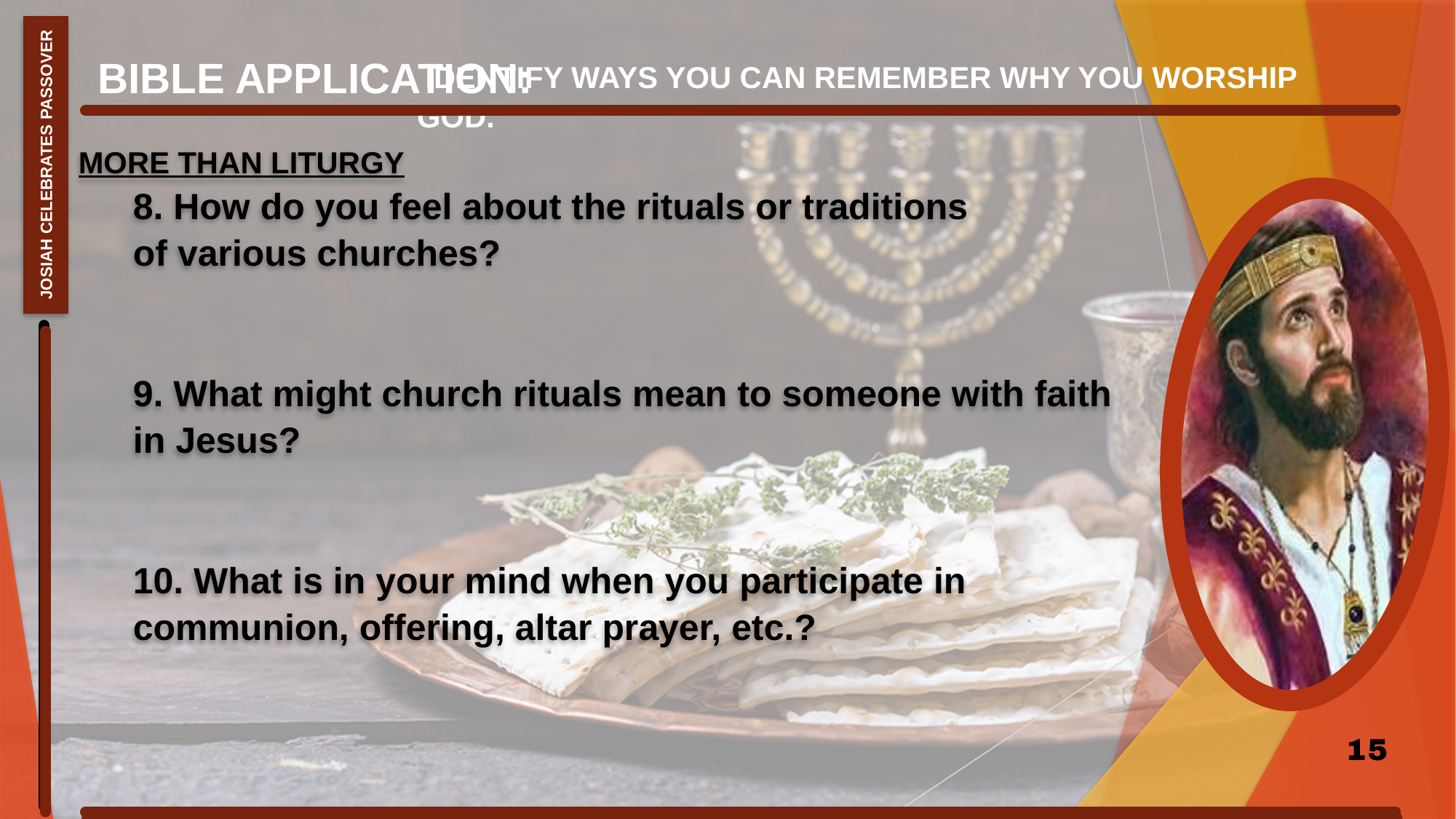

Bible Application:
 Identify ways you can remember why you worship God.
More than Liturgy
8. How do you feel about the rituals or traditions of various churches?

9. What might church rituals mean to someone with faith in Jesus?

10. What is in your mind when you participate in communion, offering, altar prayer, etc.?
Josiah Celebrates Passover

15